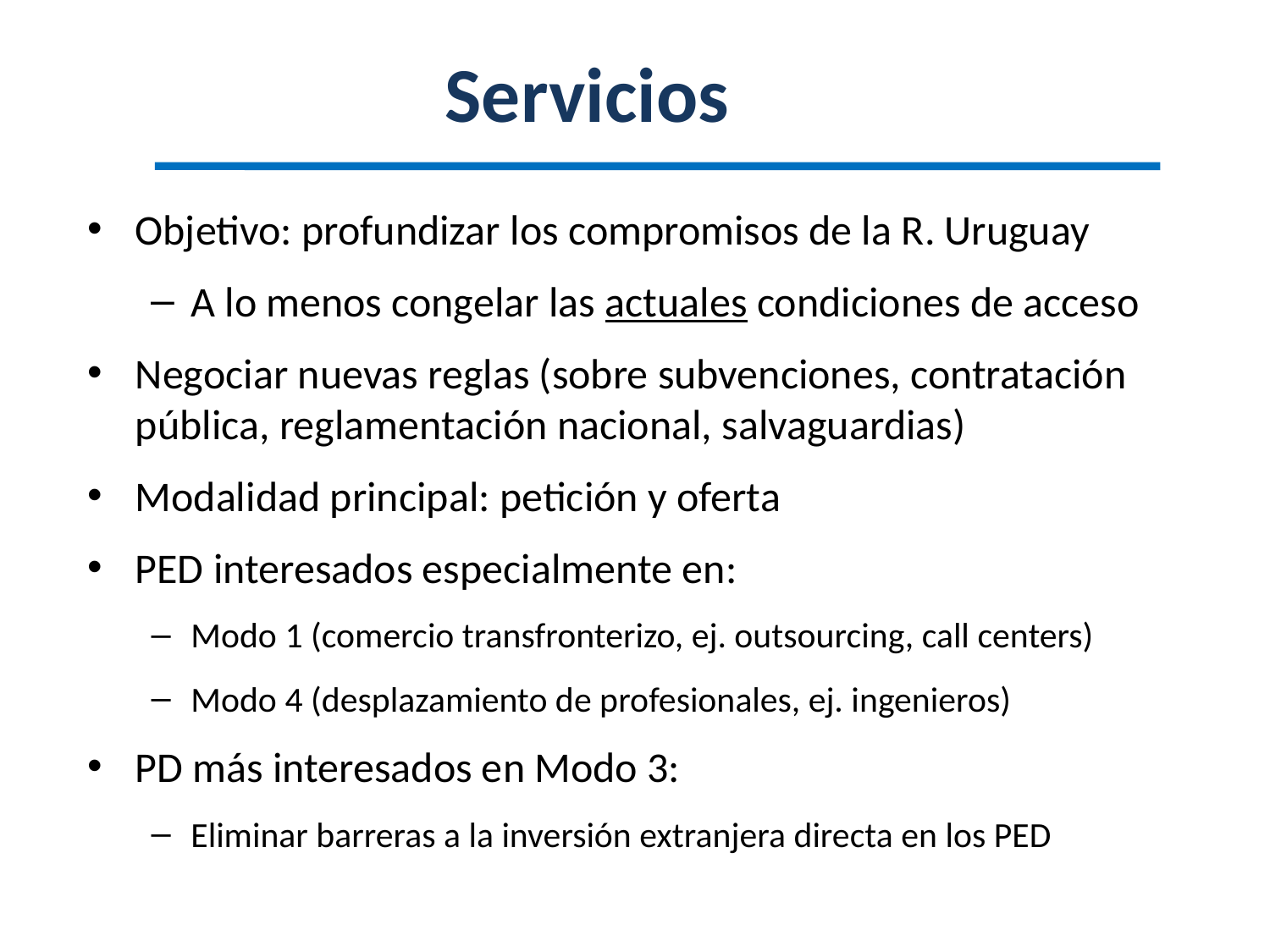

# Servicios

Objetivo: profundizar los compromisos de la R. Uruguay
A lo menos congelar las actuales condiciones de acceso
Negociar nuevas reglas (sobre subvenciones, contratación pública, reglamentación nacional, salvaguardias)
Modalidad principal: petición y oferta
PED interesados especialmente en:
Modo 1 (comercio transfronterizo, ej. outsourcing, call centers)
Modo 4 (desplazamiento de profesionales, ej. ingenieros)
PD más interesados en Modo 3:
Eliminar barreras a la inversión extranjera directa en los PED